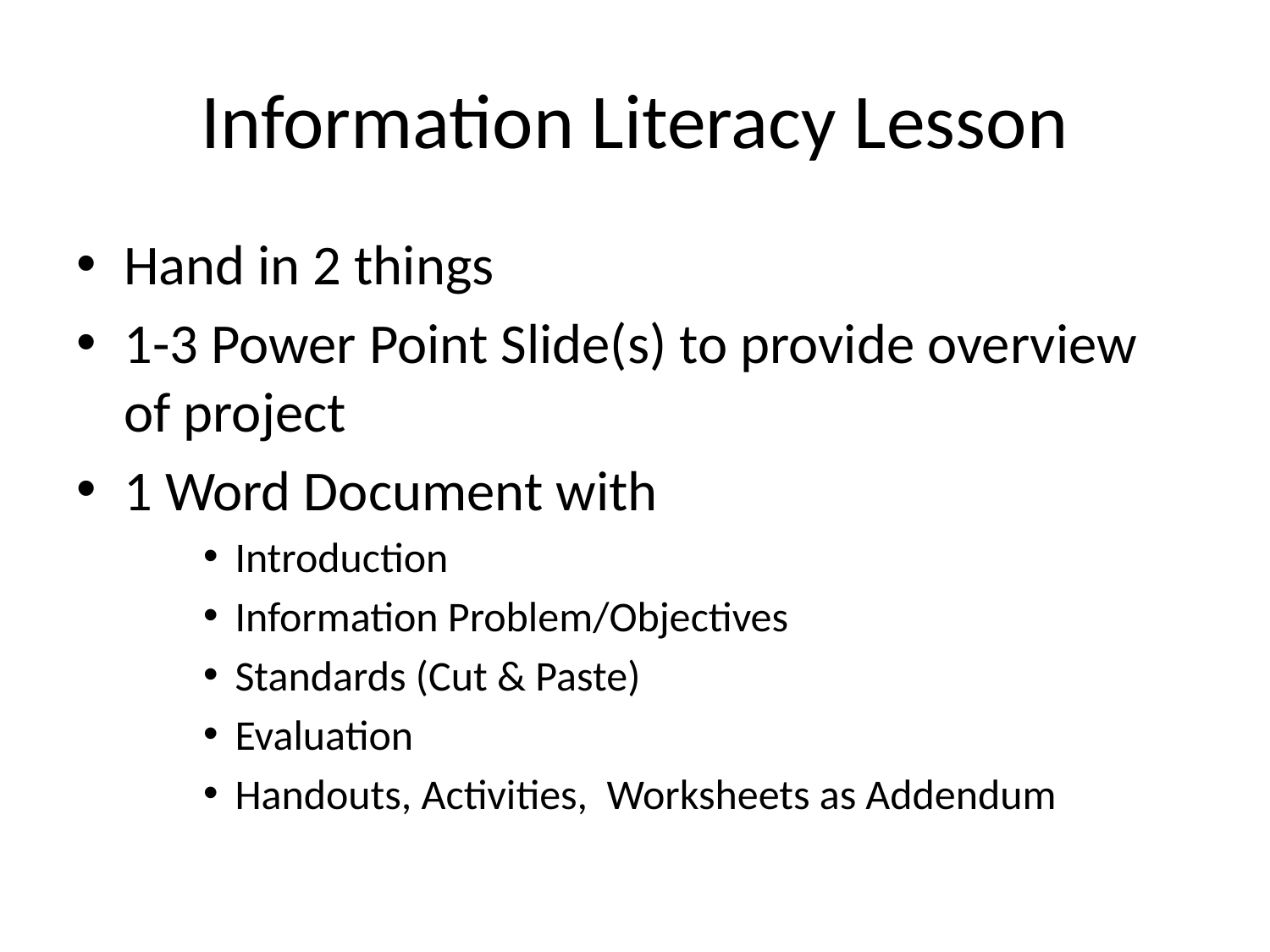

# Information Literacy Lesson
Hand in 2 things
1-3 Power Point Slide(s) to provide overview of project
1 Word Document with
Introduction
Information Problem/Objectives
Standards (Cut & Paste)
Evaluation
Handouts, Activities,  Worksheets as Addendum